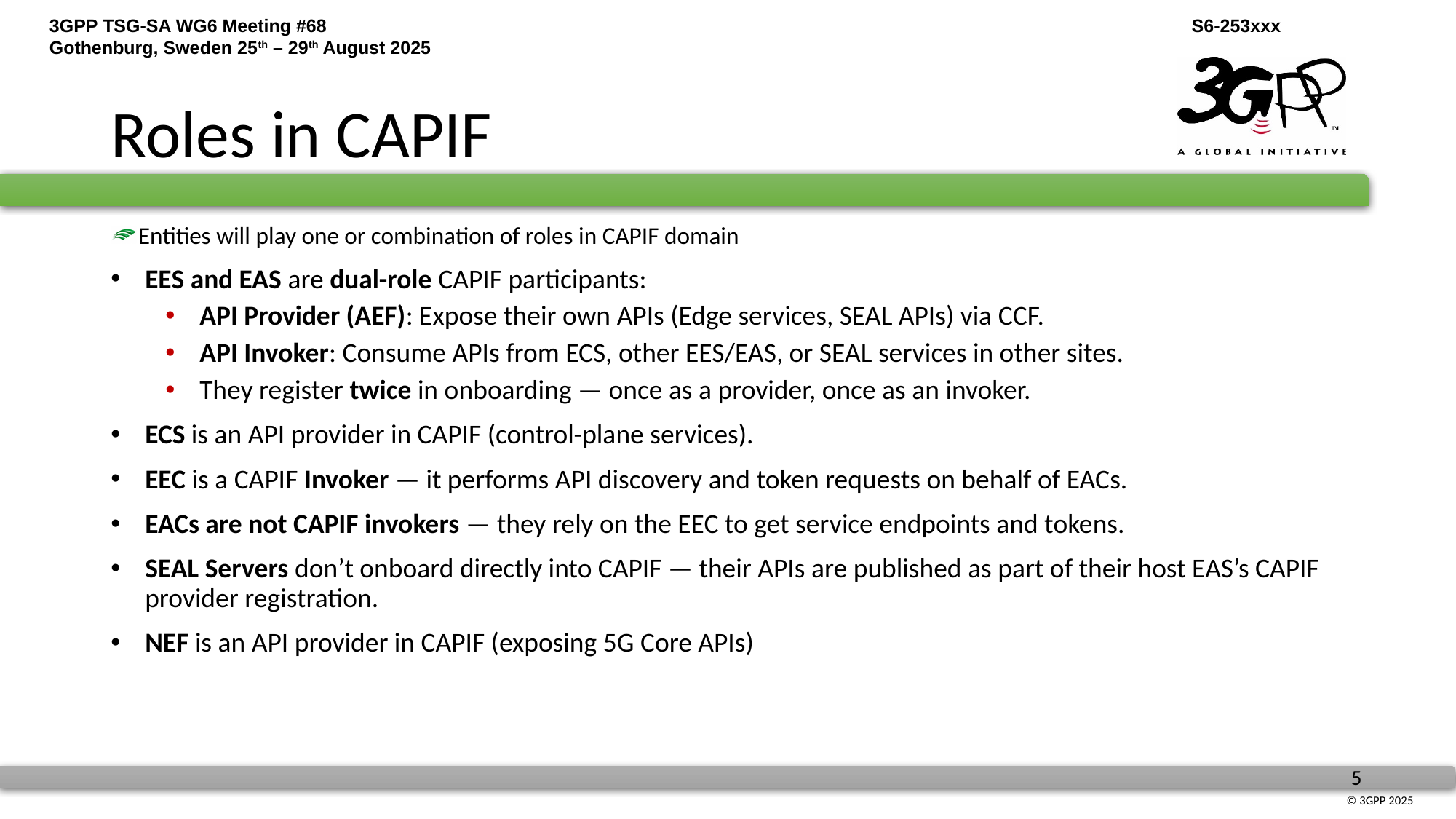

# Roles in CAPIF
Entities will play one or combination of roles in CAPIF domain
EES and EAS are dual-role CAPIF participants:
API Provider (AEF): Expose their own APIs (Edge services, SEAL APIs) via CCF.
API Invoker: Consume APIs from ECS, other EES/EAS, or SEAL services in other sites.
They register twice in onboarding — once as a provider, once as an invoker.
ECS is an API provider in CAPIF (control-plane services).
EEC is a CAPIF Invoker — it performs API discovery and token requests on behalf of EACs.
EACs are not CAPIF invokers — they rely on the EEC to get service endpoints and tokens.
SEAL Servers don’t onboard directly into CAPIF — their APIs are published as part of their host EAS’s CAPIF provider registration.
NEF is an API provider in CAPIF (exposing 5G Core APIs)